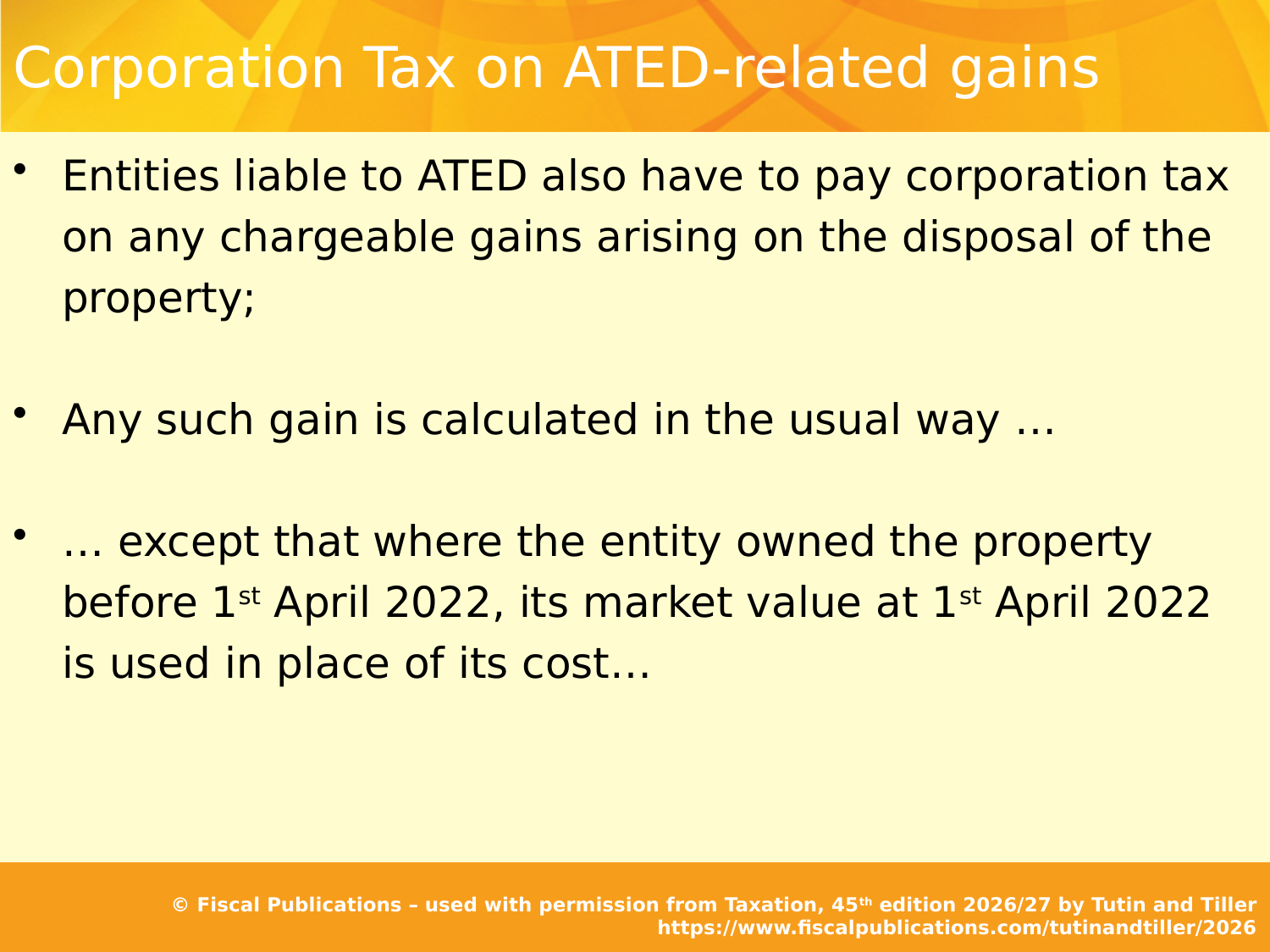

# Corporation Tax on ATED-related gains
Entities liable to ATED also have to pay corporation tax on any chargeable gains arising on the disposal of the property;

Any such gain is calculated in the usual way …

… except that where the entity owned the property before 1st April 2022, its market value at 1st April 2022 is used in place of its cost…